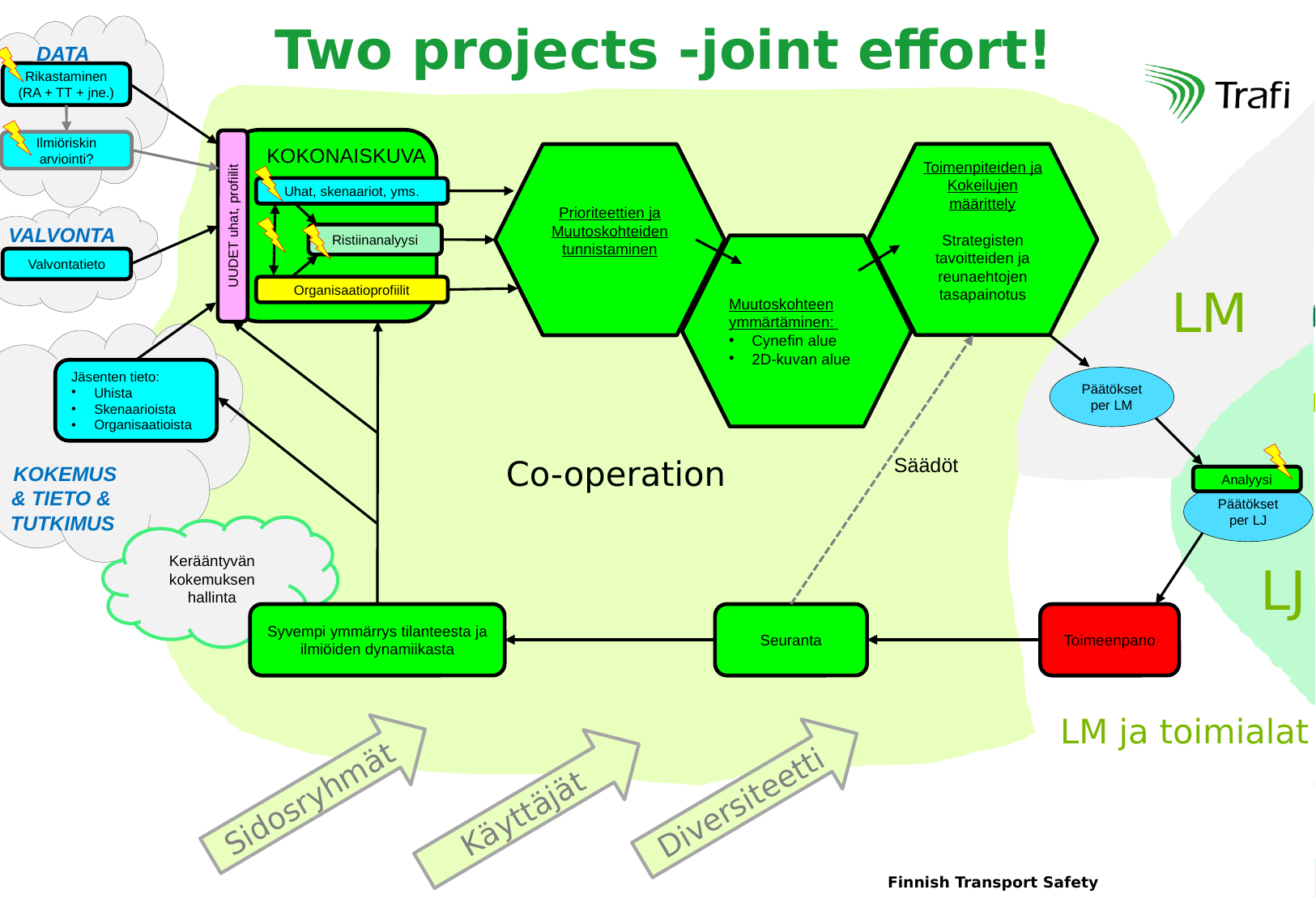

Two projects -joint effort!
data

Rikastaminen (RA + TT + jne.)

Ilmiöriskin arviointi?
KOKONAISKUVA
Toimenpiteiden ja Kokeilujen määrittely

Strategisten tavoitteiden ja reunaehtojen tasapainotus

Prioriteettien ja Muutoskohteiden tunnistaminen

Uhat, skenaariot, yms.

UUDET uhat, profiilit
valvonta

Ristiinanalyysi
Muutoskohteen ymmärtäminen:
Cynefin alue
2D-kuvan alue
Valvontatieto
LM
Organisaatioprofiilit

Jäsenten tieto:
Uhista
Skenaarioista
Organisaatioista
Päätökset per LM

Säädöt
Co-operation
Kokemus
& tieto &
Analyysi

Päätökset per LJ
Tutkimus
Kerääntyvän kokemuksen hallinta
LJ
Syvempi ymmärrys tilanteesta ja ilmiöiden dynamiikasta
Seuranta
Toimeenpano
LM ja toimialat
Sidosryhmät
Diversiteetti
Käyttäjät
15.6.2015
Ville Autero
25